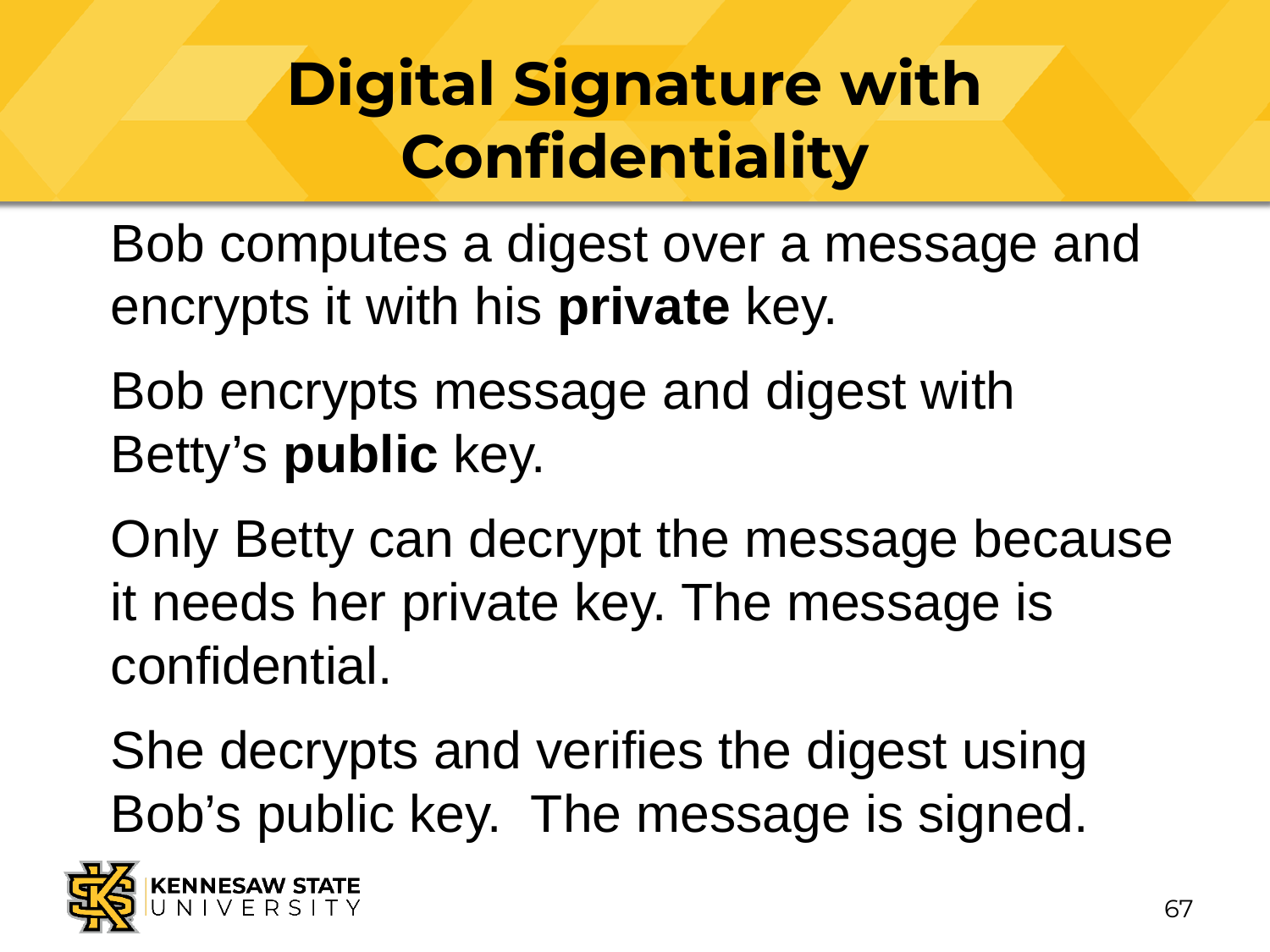

# Digital Signature with Confidentiality
Bob computes a digest over a message and encrypts it with his private key.
Bob encrypts message and digest with Betty’s public key.
Only Betty can decrypt the message because it needs her private key. The message is confidential.
She decrypts and verifies the digest using Bob’s public key.  The message is signed.
67